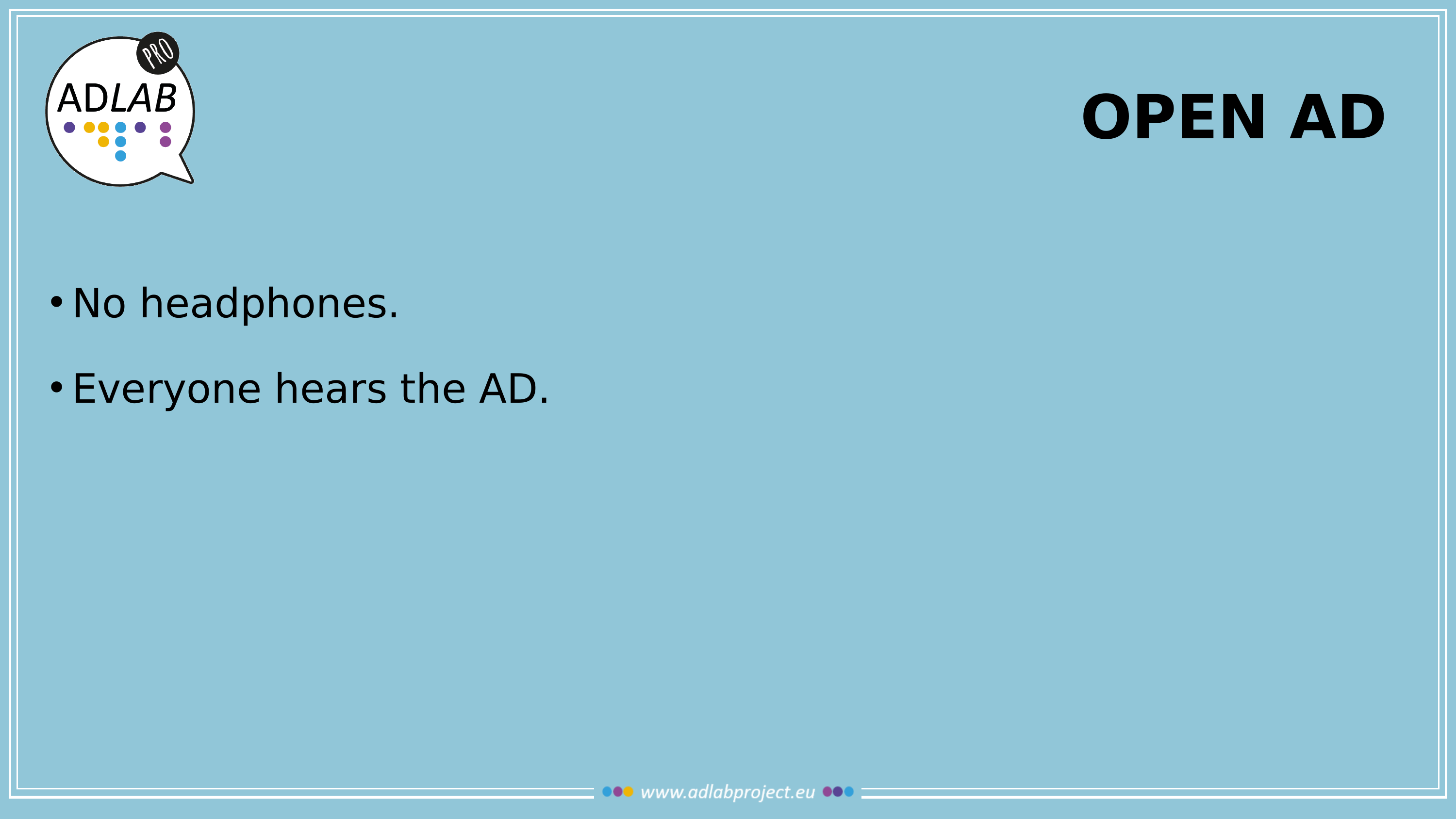

# Open ad
No headphones.
Everyone hears the AD.